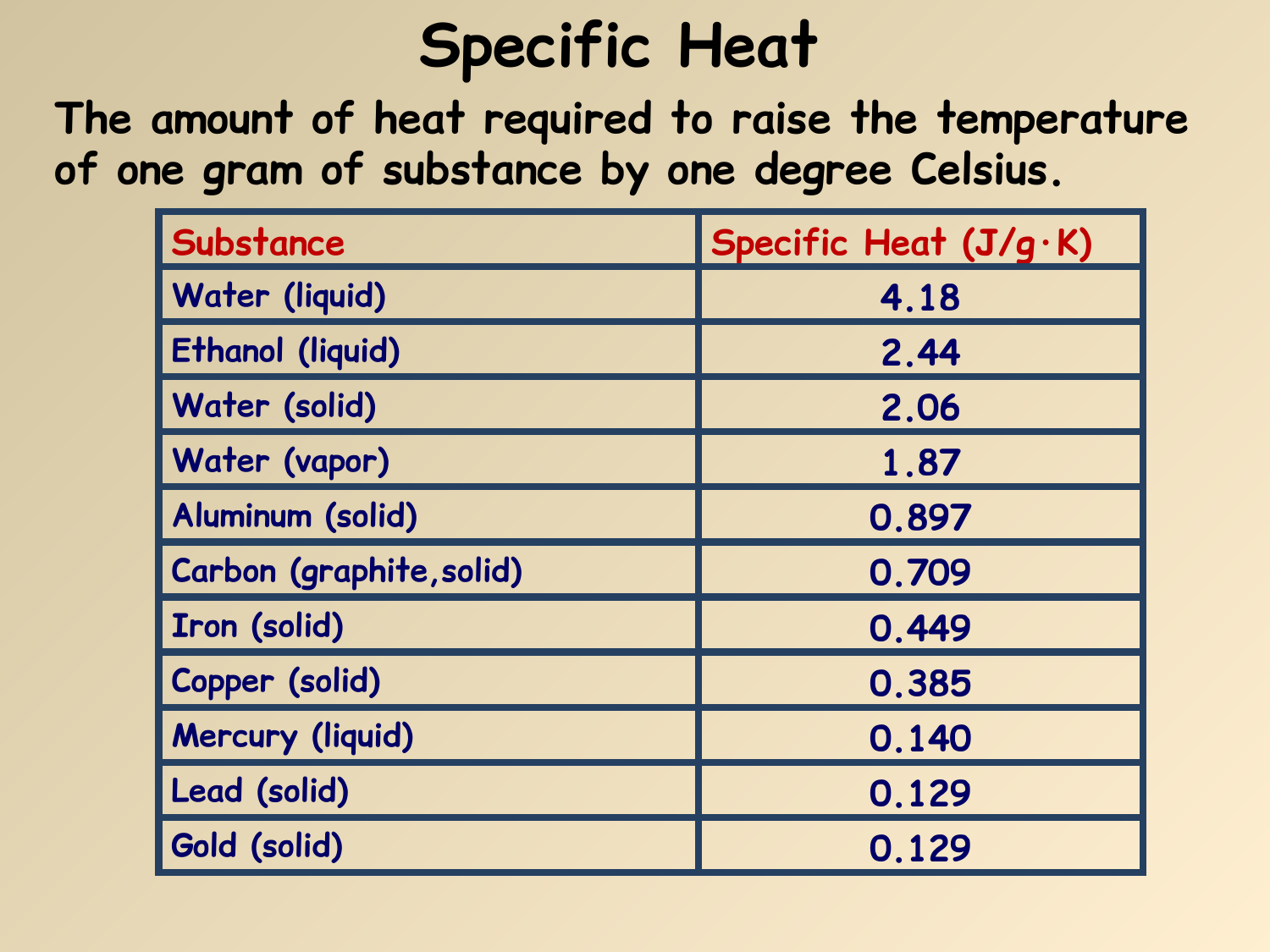

# Specific Heat
The amount of heat required to raise the temperature of one gram of substance by one degree Celsius.
| Substance | Specific Heat (J/g·K) |
| --- | --- |
| Water (liquid) | 4.18 |
| Ethanol (liquid) | 2.44 |
| Water (solid) | 2.06 |
| Water (vapor) | 1.87 |
| Aluminum (solid) | 0.897 |
| Carbon (graphite,solid) | 0.709 |
| Iron (solid) | 0.449 |
| Copper (solid) | 0.385 |
| Mercury (liquid) | 0.140 |
| Lead (solid) | 0.129 |
| Gold (solid) | 0.129 |